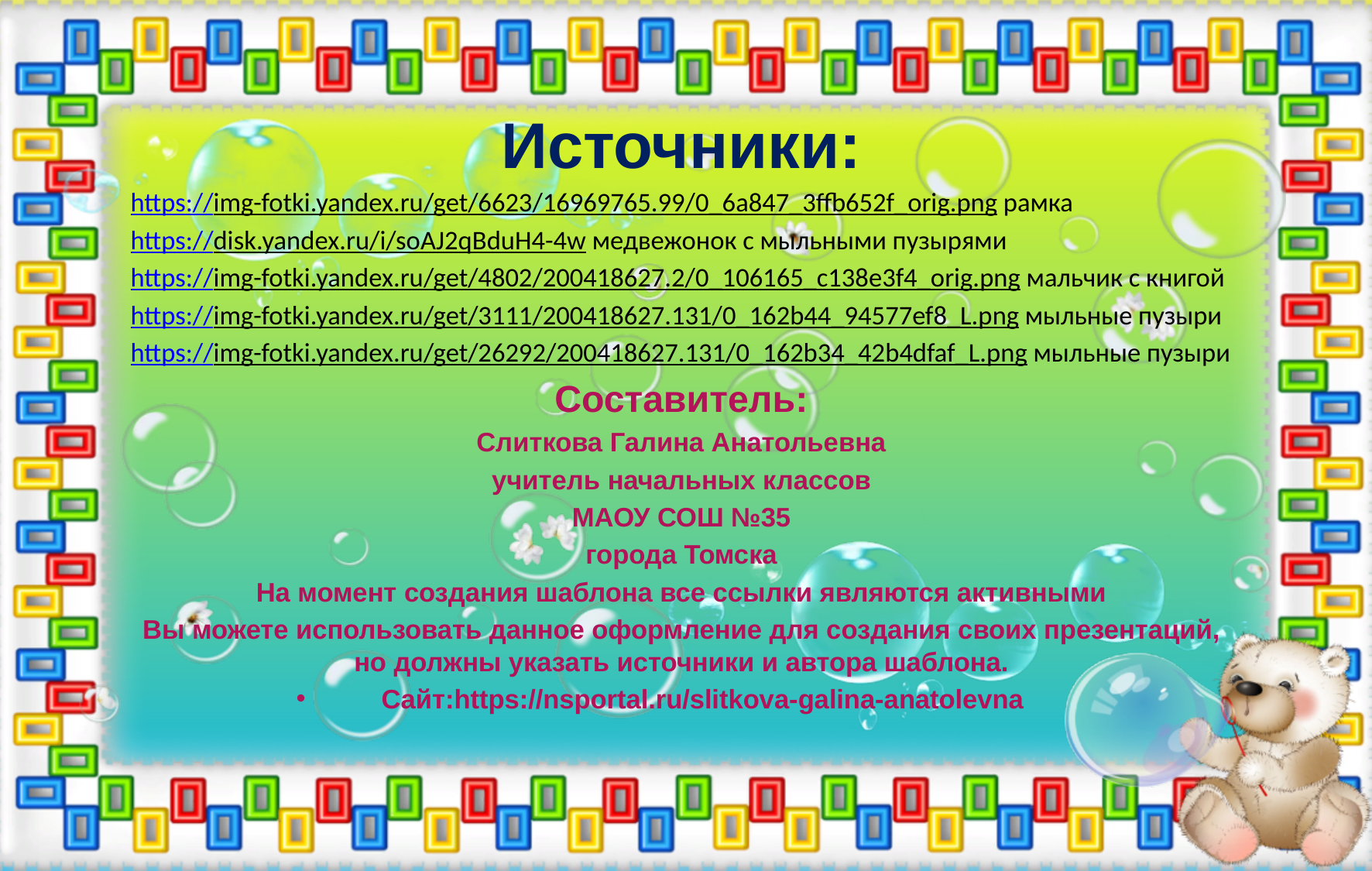

# Источники:
https://img-fotki.yandex.ru/get/6623/16969765.99/0_6a847_3ffb652f_orig.png рамка
https://disk.yandex.ru/i/soAJ2qBduH4-4w медвежонок с мыльными пузырями
https://img-fotki.yandex.ru/get/4802/200418627.2/0_106165_c138e3f4_orig.png мальчик с книгой
https://img-fotki.yandex.ru/get/3111/200418627.131/0_162b44_94577ef8_L.png мыльные пузыри
https://img-fotki.yandex.ru/get/26292/200418627.131/0_162b34_42b4dfaf_L.png мыльные пузыри
Составитель:
Слиткова Галина Анатольевна
учитель начальных классов
МАОУ СОШ №35
города Томска
На момент создания шаблона все ссылки являются активными
Вы можете использовать данное оформление для создания своих презентаций, но должны указать источники и автора шаблона.
Сайт:https://nsportal.ru/slitkova-galina-anatolevna